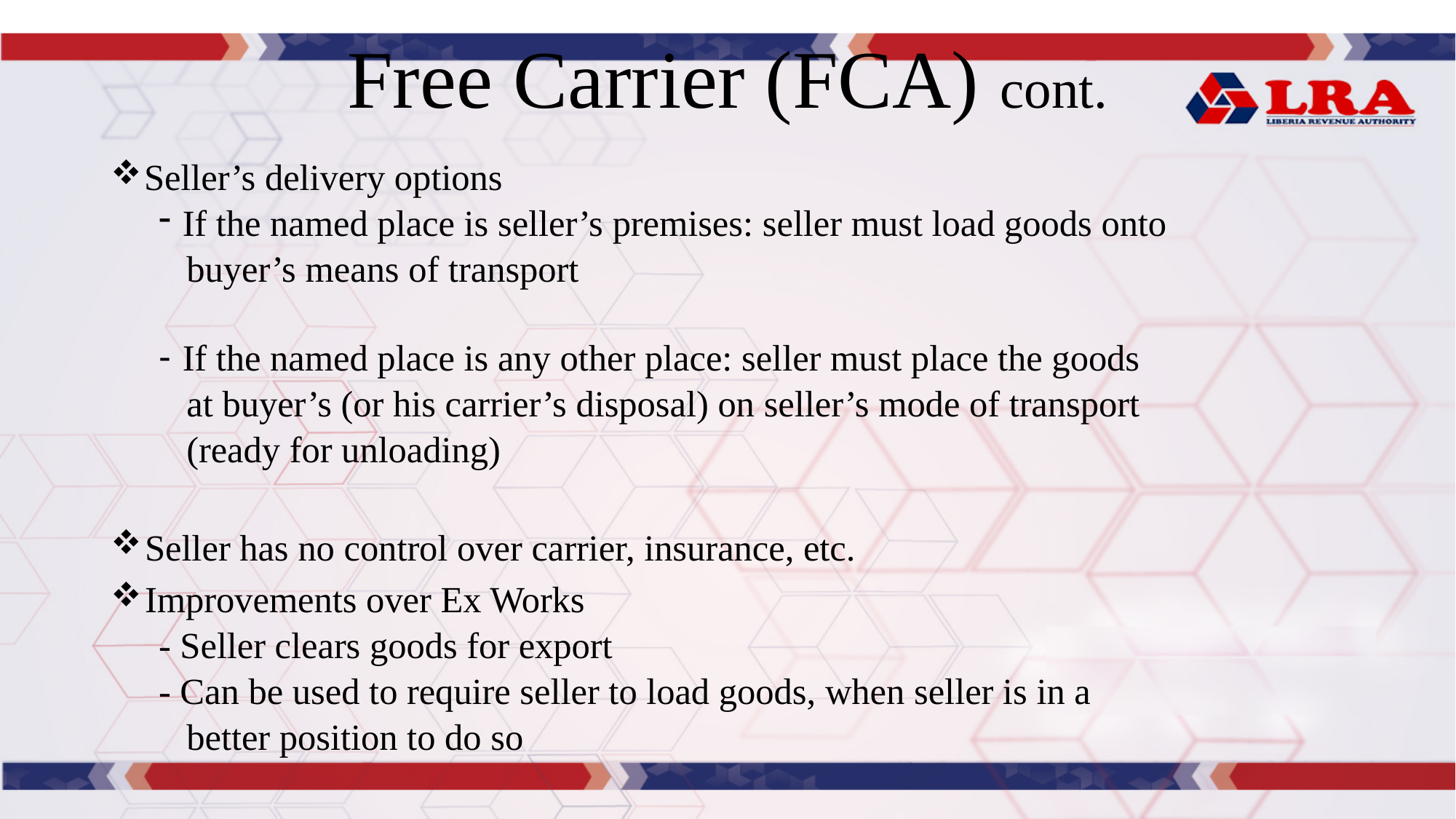

# Free Carrier (FCA) cont.
 Seller’s delivery options
If the named place is seller’s premises: seller must load goods onto
   buyer’s means of transport

If the named place is any other place: seller must place the goods
   at buyer’s (or his carrier’s disposal) on seller’s mode of transport
   (ready for unloading)

 Seller has no control over carrier, insurance, etc.
 Improvements over Ex Works
- Seller clears goods for export
- Can be used to require seller to load goods, when seller is in a
   better position to do so